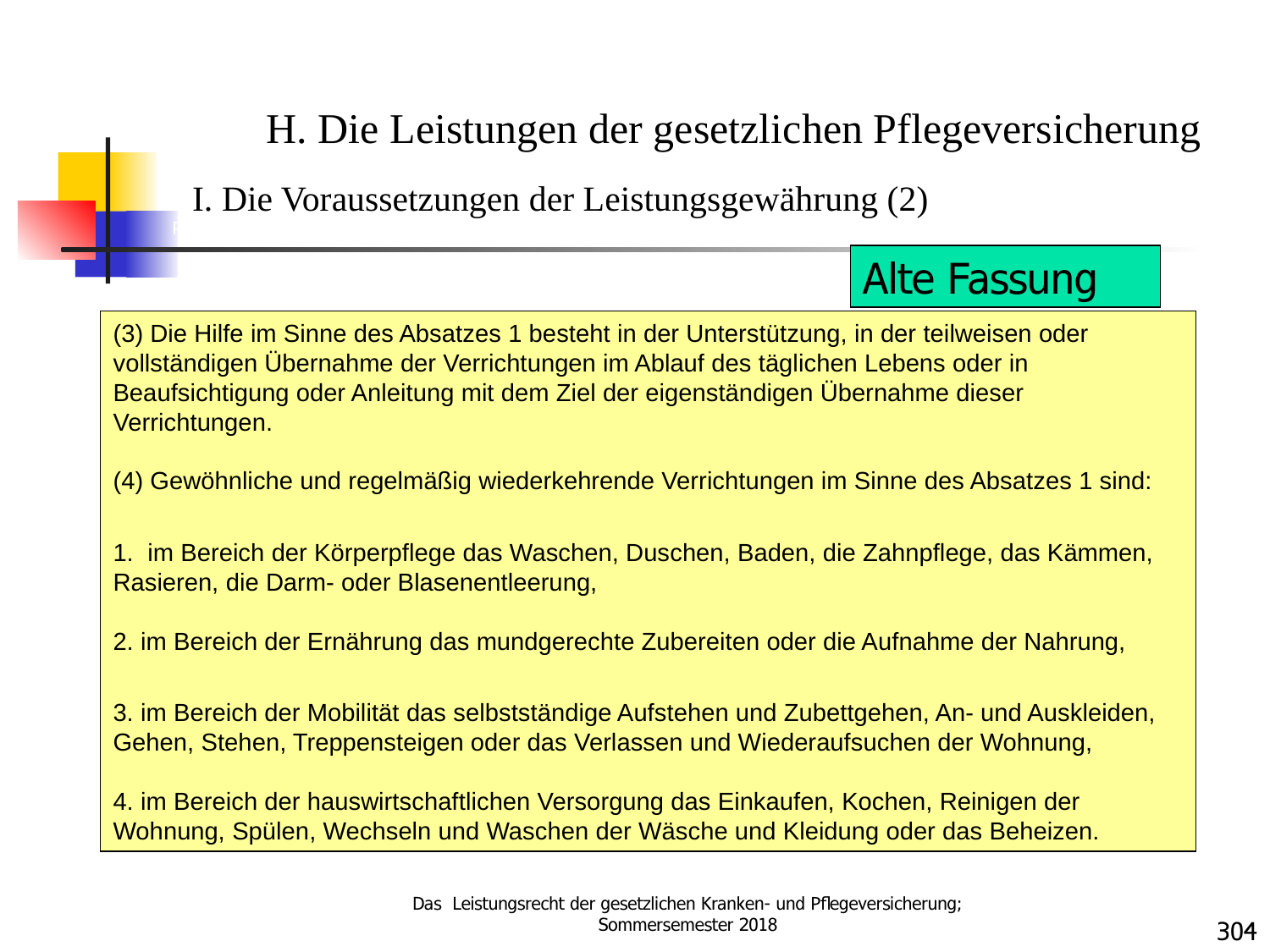

PV 2
H. Die Leistungen der gesetzlichen Pflegeversicherung
I. Die Voraussetzungen der Leistungsgewährung (2)
Alte Fassung
(3) Die Hilfe im Sinne des Absatzes 1 besteht in der Unterstützung, in der teilweisen oder vollständigen Übernahme der Verrichtungen im Ablauf des täglichen Lebens oder in Beaufsichtigung oder Anleitung mit dem Ziel der eigenständigen Übernahme dieser Verrichtungen.
(4) Gewöhnliche und regelmäßig wiederkehrende Verrichtungen im Sinne des Absatzes 1 sind:
1.  im Bereich der Körperpflege das Waschen, Duschen, Baden, die Zahnpflege, das Kämmen, Rasieren, die Darm- oder Blasenentleerung,
2. im Bereich der Ernährung das mundgerechte Zubereiten oder die Aufnahme der Nahrung,
3. im Bereich der Mobilität das selbstständige Aufstehen und Zubettgehen, An- und Auskleiden, Gehen, Stehen, Treppensteigen oder das Verlassen und Wiederaufsuchen der Wohnung,
4. im Bereich der hauswirtschaftlichen Versorgung das Einkaufen, Kochen, Reinigen der Wohnung, Spülen, Wechseln und Waschen der Wäsche und Kleidung oder das Beheizen.
Das  Leistungsrecht der gesetzlichen Kranken- und Pflegeversicherung; Sommersemester 2018
304